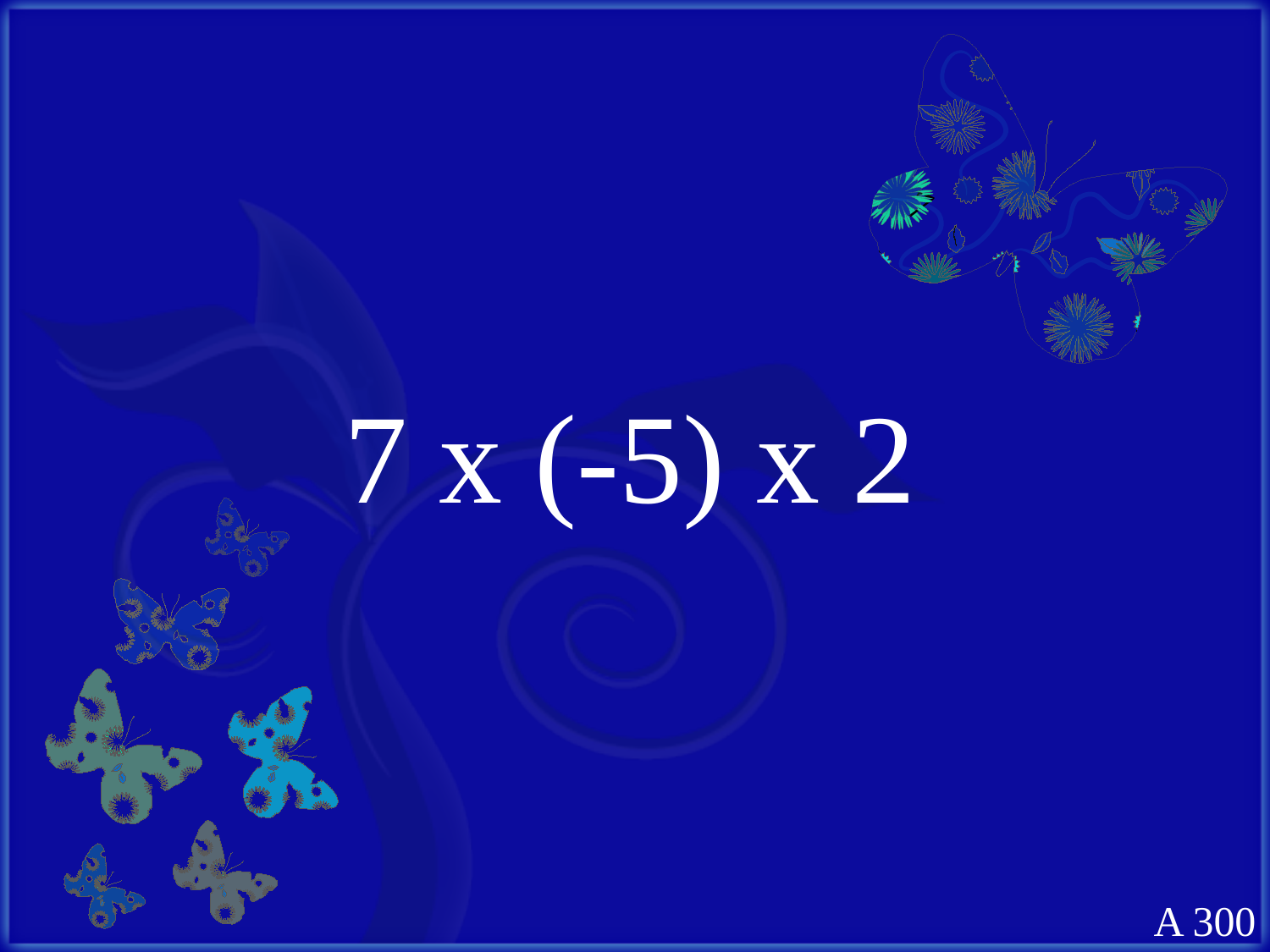

7 x (-5) x 2
A 300